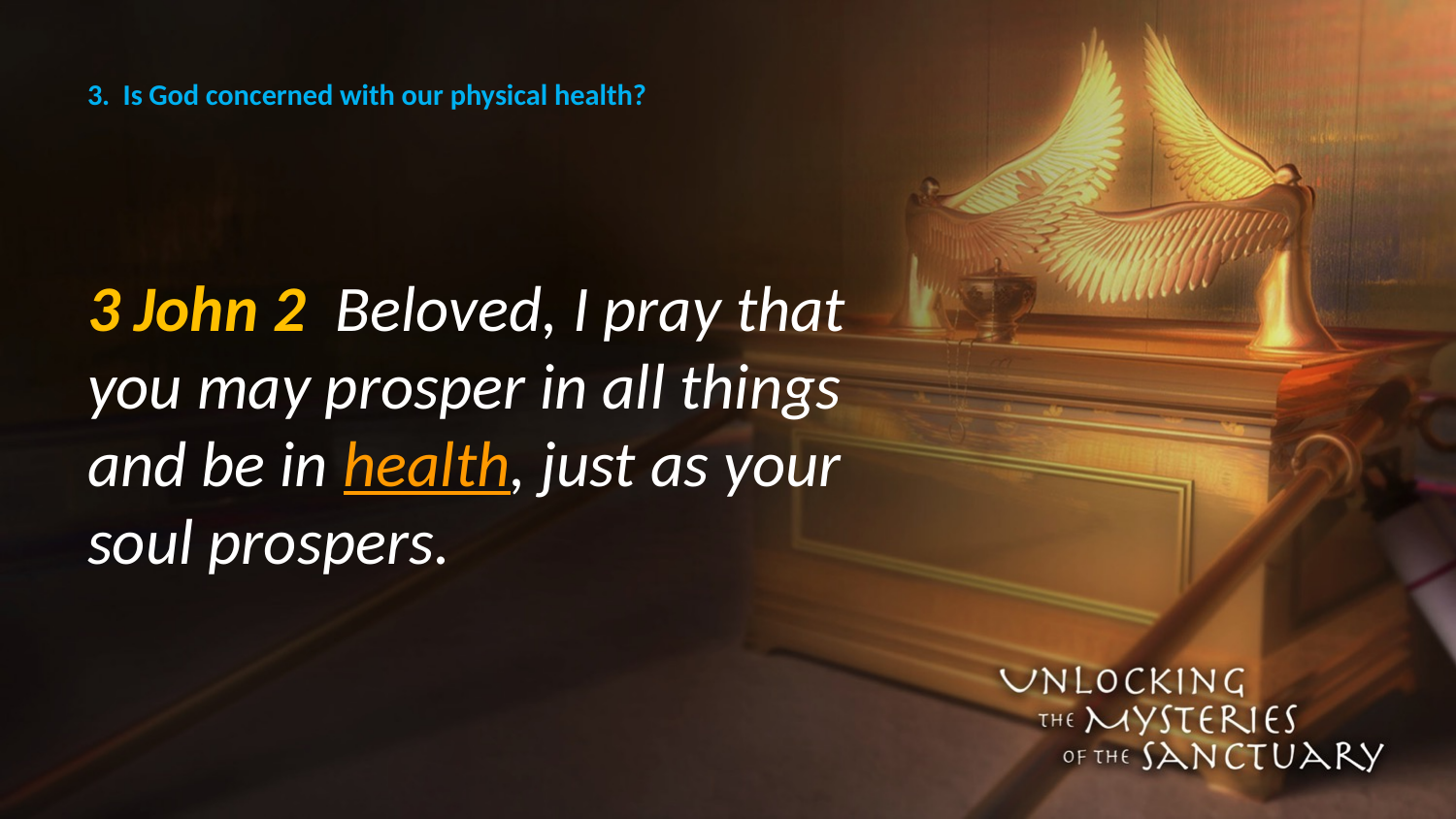

# 3.  Is God concerned with our physical health?

3 John 2  Beloved, I pray that you may prosper in all things and be in health, just as your soul prospers.